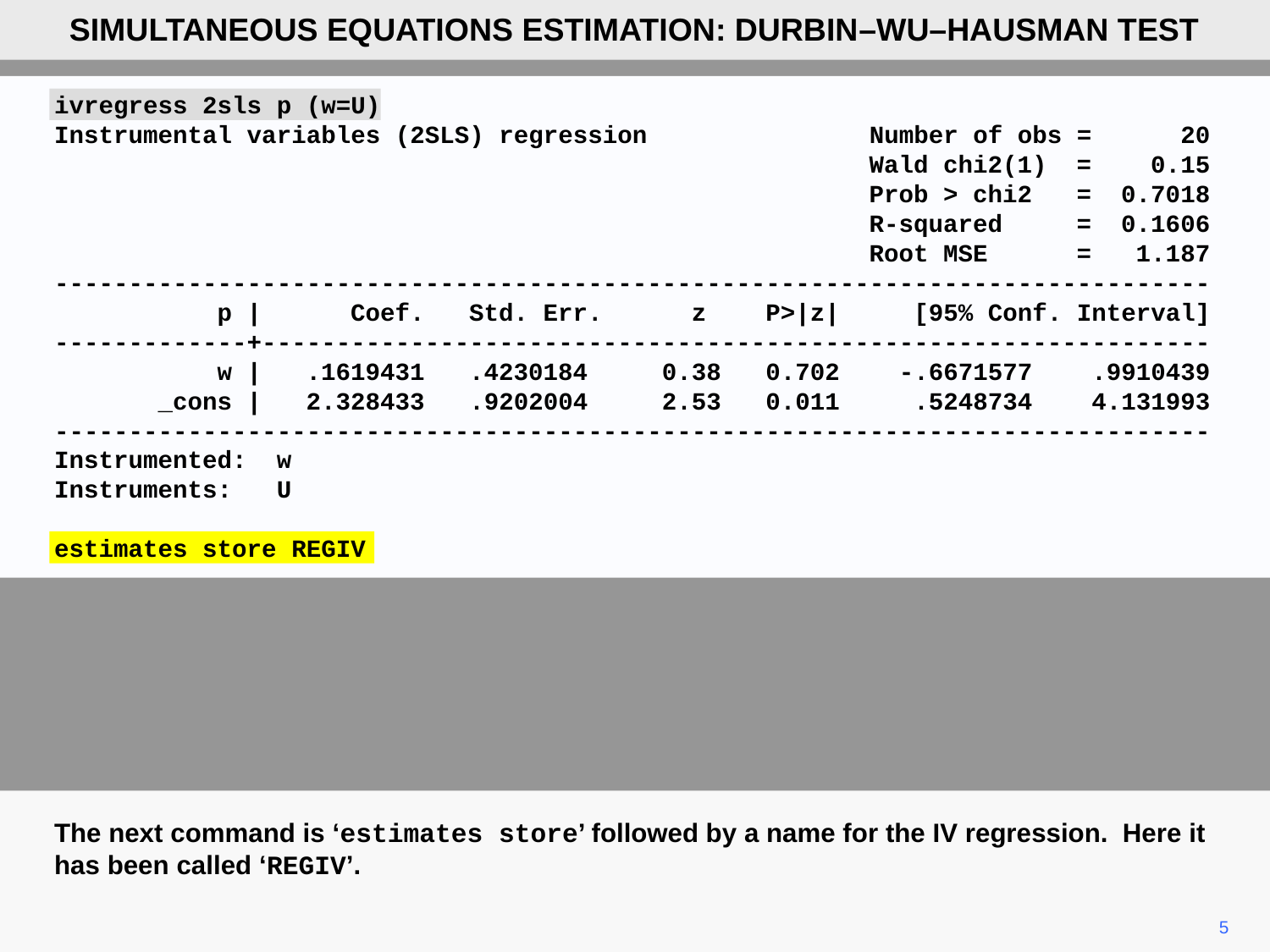

SIMULTANEOUS EQUATIONS ESTIMATION: DURBIN–WU–HAUSMAN TEST

ivregress 2sls p (w=U)
Instrumental variables (2SLS) regression               Number of obs =      20
                                                       Wald chi2(1)  =    0.15
                                                       Prob > chi2   =  0.7018
                                                       R-squared     =  0.1606
                                                       Root MSE      =   1.187
------------------------------------------------------------------------------
           p |      Coef.   Std. Err.      z    P>|z|     [95% Conf. Interval]
-------------+----------------------------------------------------------------
           w |   .1619431   .4230184     0.38   0.702    -.6671577    .9910439
       _cons |   2.328433   .9202004     2.53   0.011     .5248734    4.131993
------------------------------------------------------------------------------
Instrumented:  w
Instruments:   U

estimates store REGIV

The next command is ‘estimates store’ followed by a name for the IV regression.  Here it has been called ‘REGIV’.
5